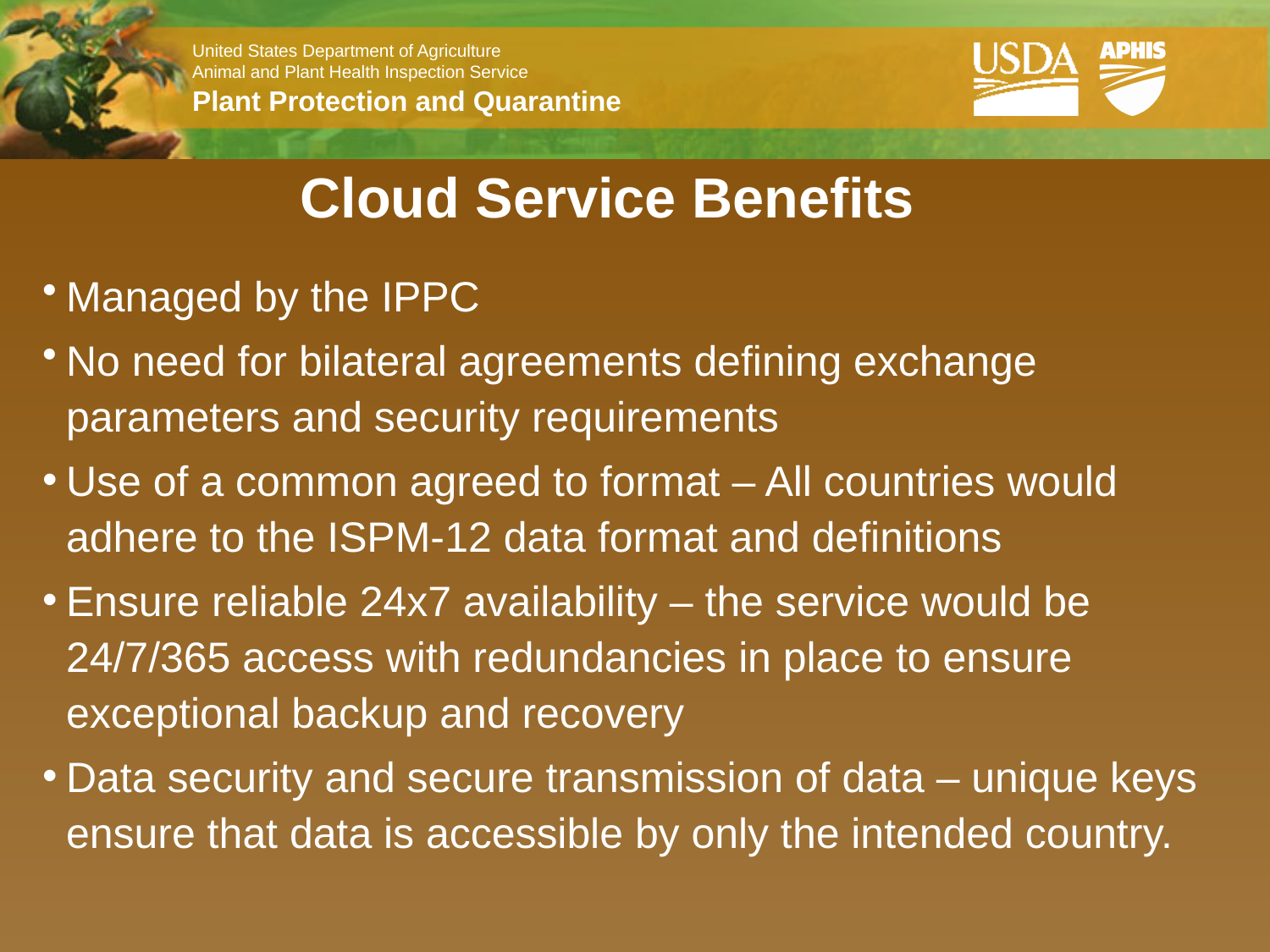

Cloud Service Benefits
#
Managed by the IPPC
No need for bilateral agreements defining exchange parameters and security requirements
Use of a common agreed to format – All countries would adhere to the ISPM-12 data format and definitions
Ensure reliable 24x7 availability – the service would be 24/7/365 access with redundancies in place to ensure exceptional backup and recovery
Data security and secure transmission of data – unique keys ensure that data is accessible by only the intended country.